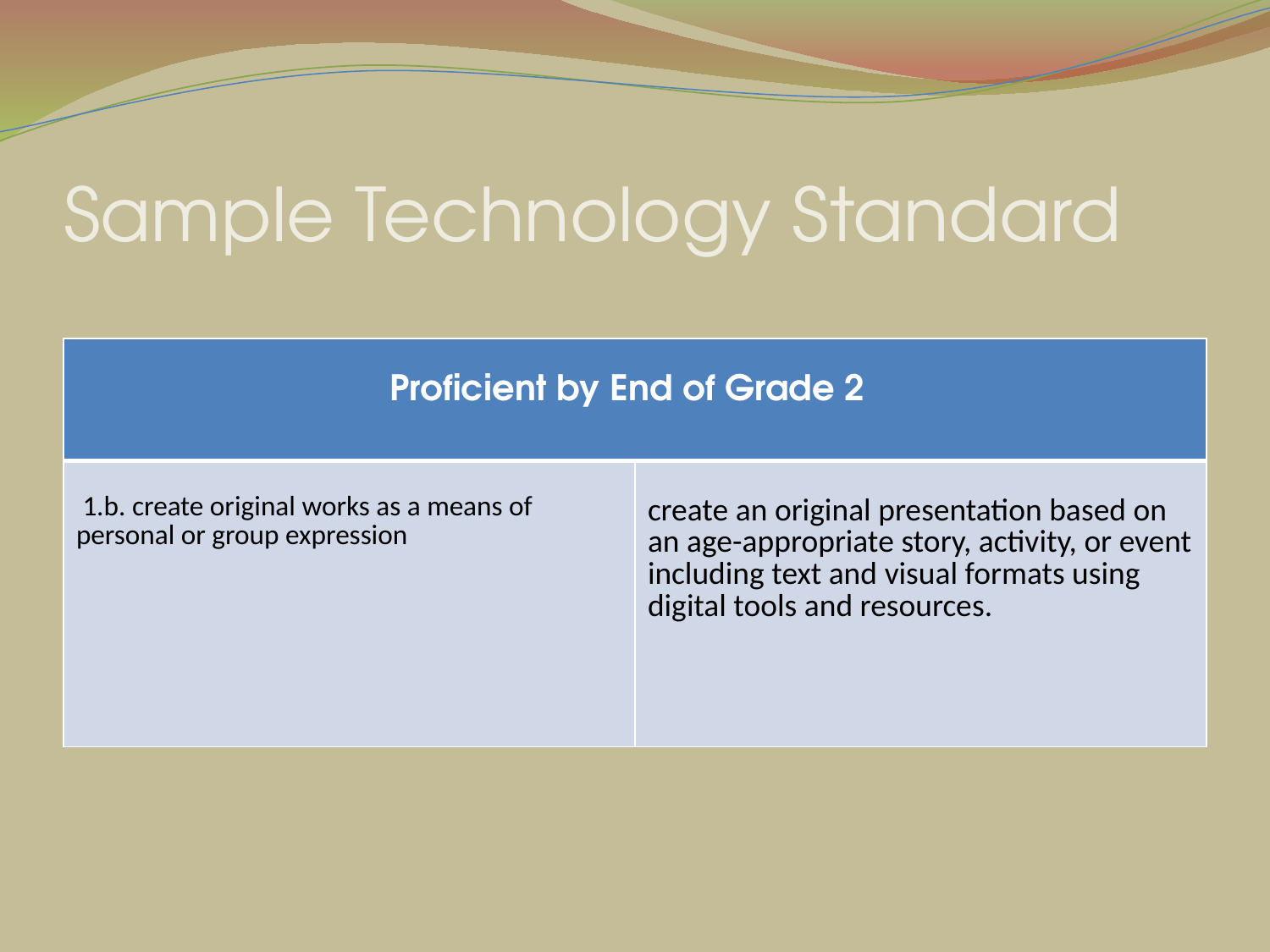

# Sample Technology Standard
| Proficient by End of Grade 2 |  |
| --- | --- |
| 1.b. create original works as a means of personal or group expression | create an original presentation based on an age-appropriate story, activity, or event including text and visual formats using digital tools and resources. |